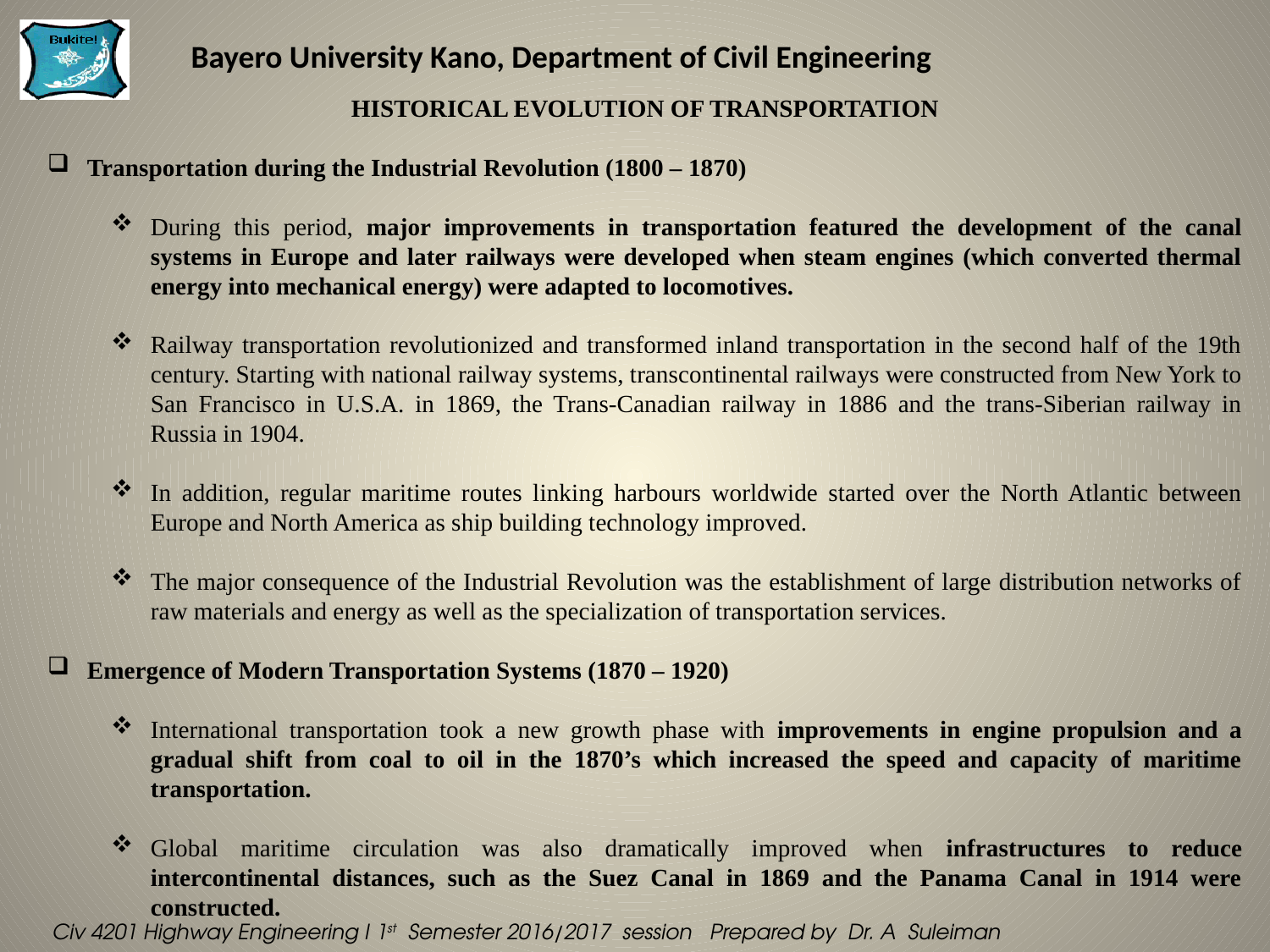

HISTORICAL EVOLUTION OF TRANSPORTATION

Transportation during the Industrial Revolution (1800 – 1870)

During this period, major improvements in transportation featured the development of the canal systems in Europe and later railways were developed when steam engines (which converted thermal energy into mechanical energy) were adapted to locomotives.

Railway transportation revolutionized and transformed inland transportation in the second half of the 19th century. Starting with national railway systems, transcontinental railways were constructed from New York to San Francisco in U.S.A. in 1869, the Trans-Canadian railway in 1886 and the trans-Siberian railway in Russia in 1904.

In addition, regular maritime routes linking harbours worldwide started over the North Atlantic between Europe and North America as ship building technology improved.

The major consequence of the Industrial Revolution was the establishment of large distribution networks of raw materials and energy as well as the specialization of transportation services.

Emergence of Modern Transportation Systems (1870 – 1920)

International transportation took a new growth phase with improvements in engine propulsion and a gradual shift from coal to oil in the 1870’s which increased the speed and capacity of maritime transportation.

Global maritime circulation was also dramatically improved when infrastructures to reduce intercontinental distances, such as the Suez Canal in 1869 and the Panama Canal in 1914 were constructed.